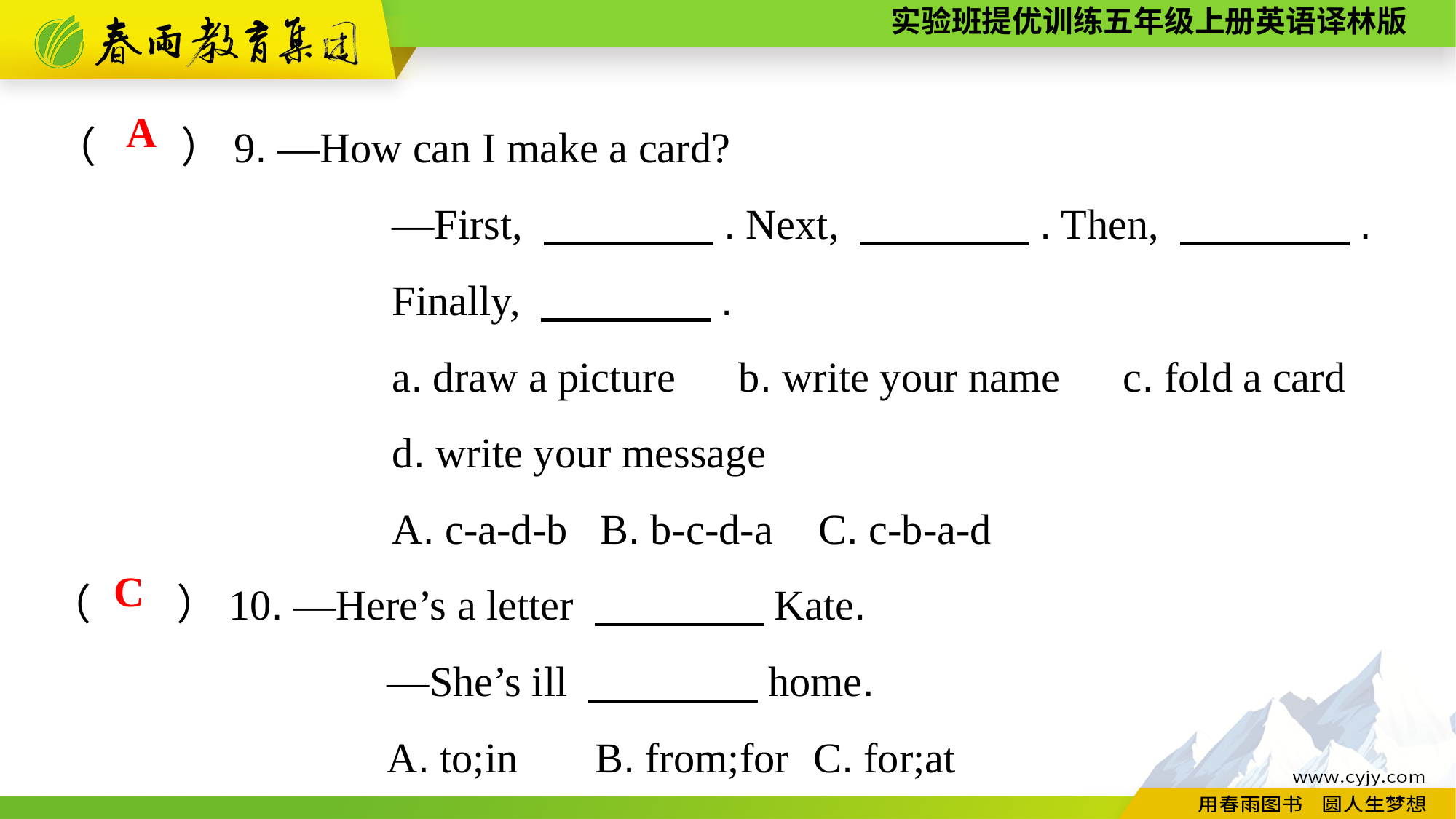

（　　）9. —How can I make a card?
			 —First, 　　　　. Next, 　　　　. Then, 　　　　.
			 Finally, 　　　　.
			 a. draw a picture　b. write your name　c. fold a card
			 d. write your message
			 A. c-a-d-b	B. b-c-d-a	C. c-b-a-d
A
（　　）10. —Here’s a letter 　　　　Kate.
			 —She’s ill 　　　　home.
			 A. to;in	B. from;for	C. for;at
C